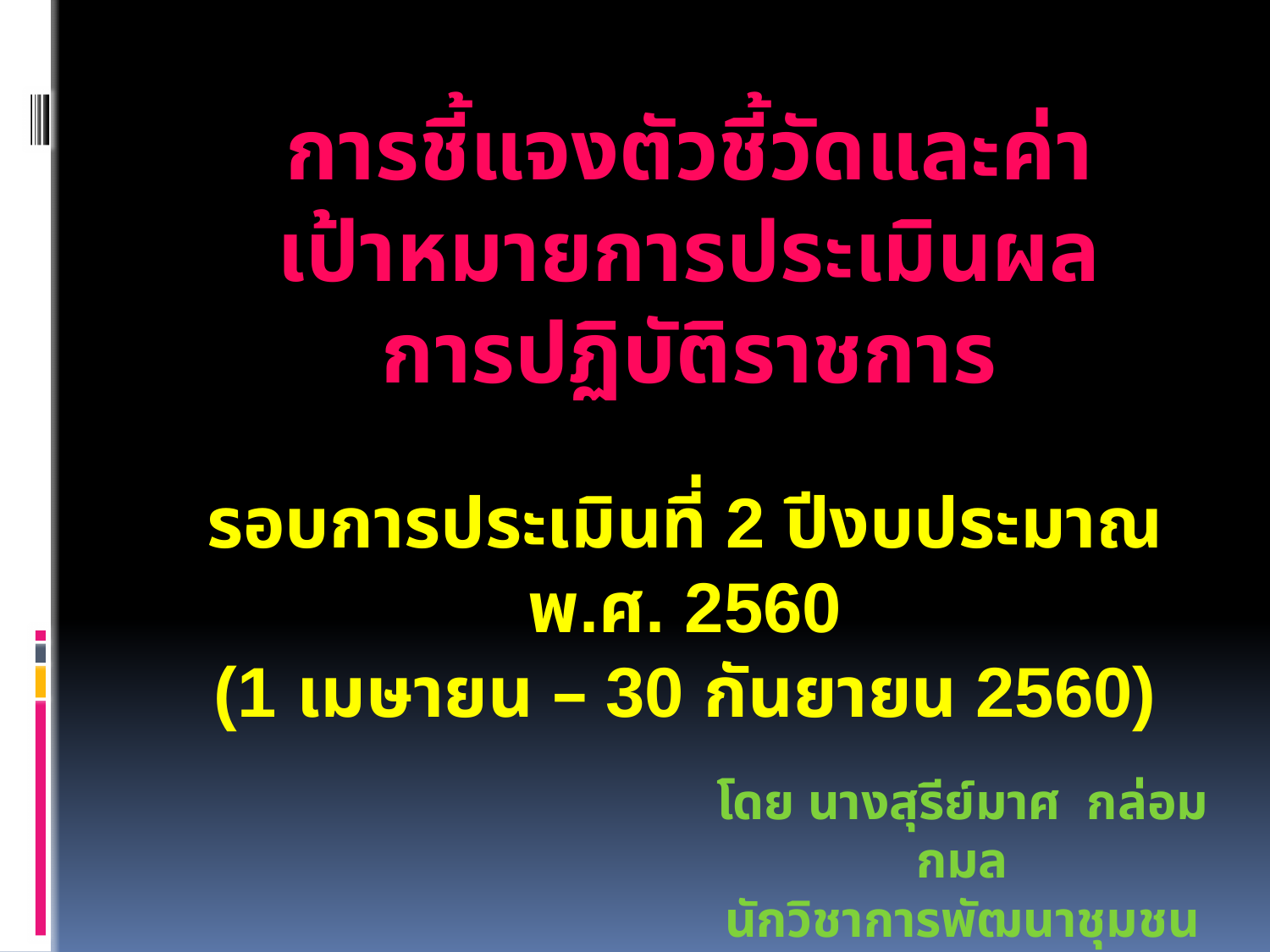

การชี้แจงตัวชี้วัดและค่าเป้าหมายการประเมินผลการปฏิบัติราชการ
# รอบการประเมินที่ 2 ปีงบประมาณ พ.ศ. 2560 (1 เมษายน – 30 กันยายน 2560)
โดย นางสุรีย์มาศ  กล่อมกมล
นักวิชาการพัฒนาชุมชนชำนาญการ